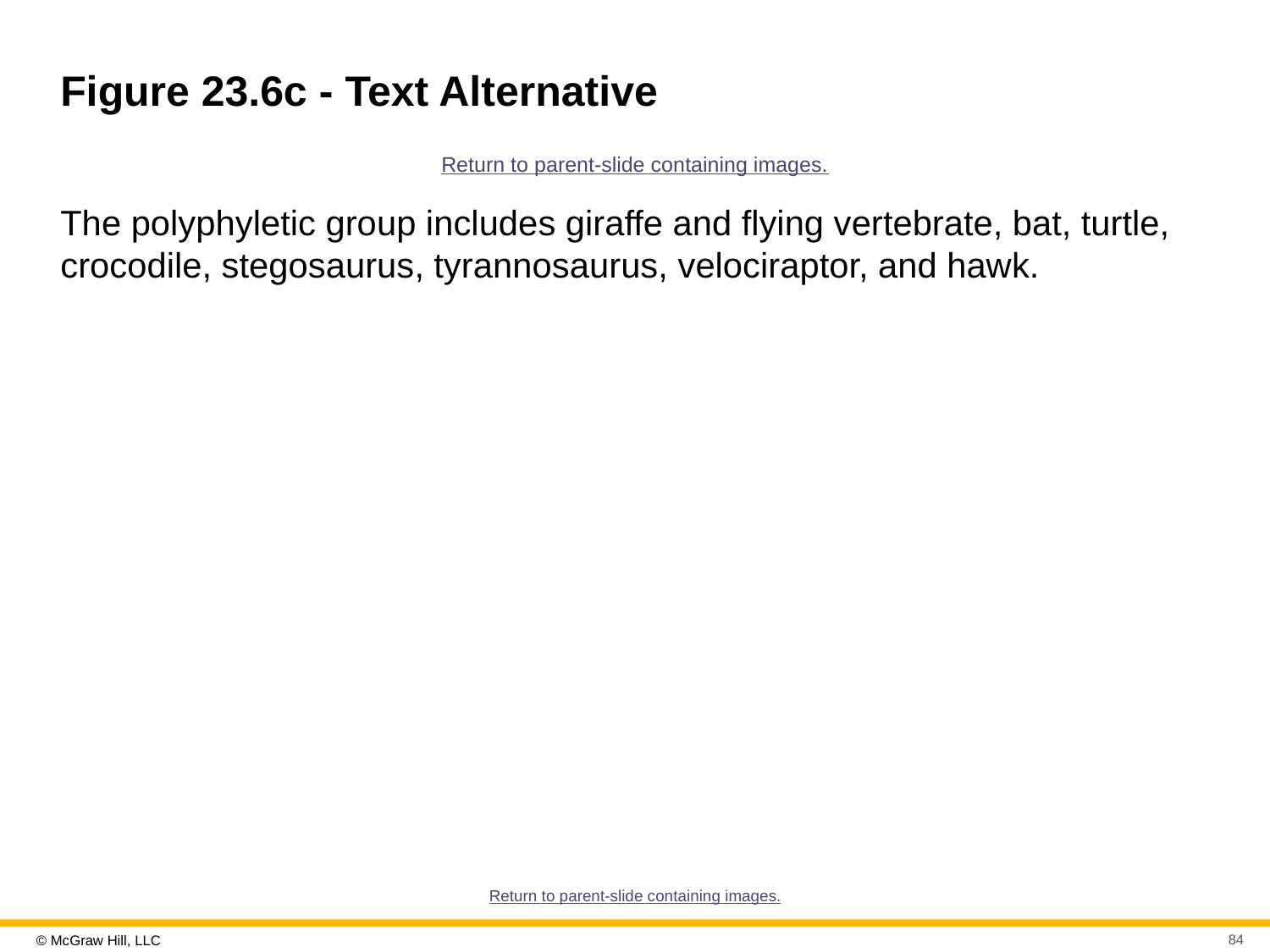

# Figure 23.6c - Text Alternative
Return to parent-slide containing images.
The polyphyletic group includes giraffe and flying vertebrate, bat, turtle, crocodile, stegosaurus, tyrannosaurus, velociraptor, and hawk.
Return to parent-slide containing images.
84